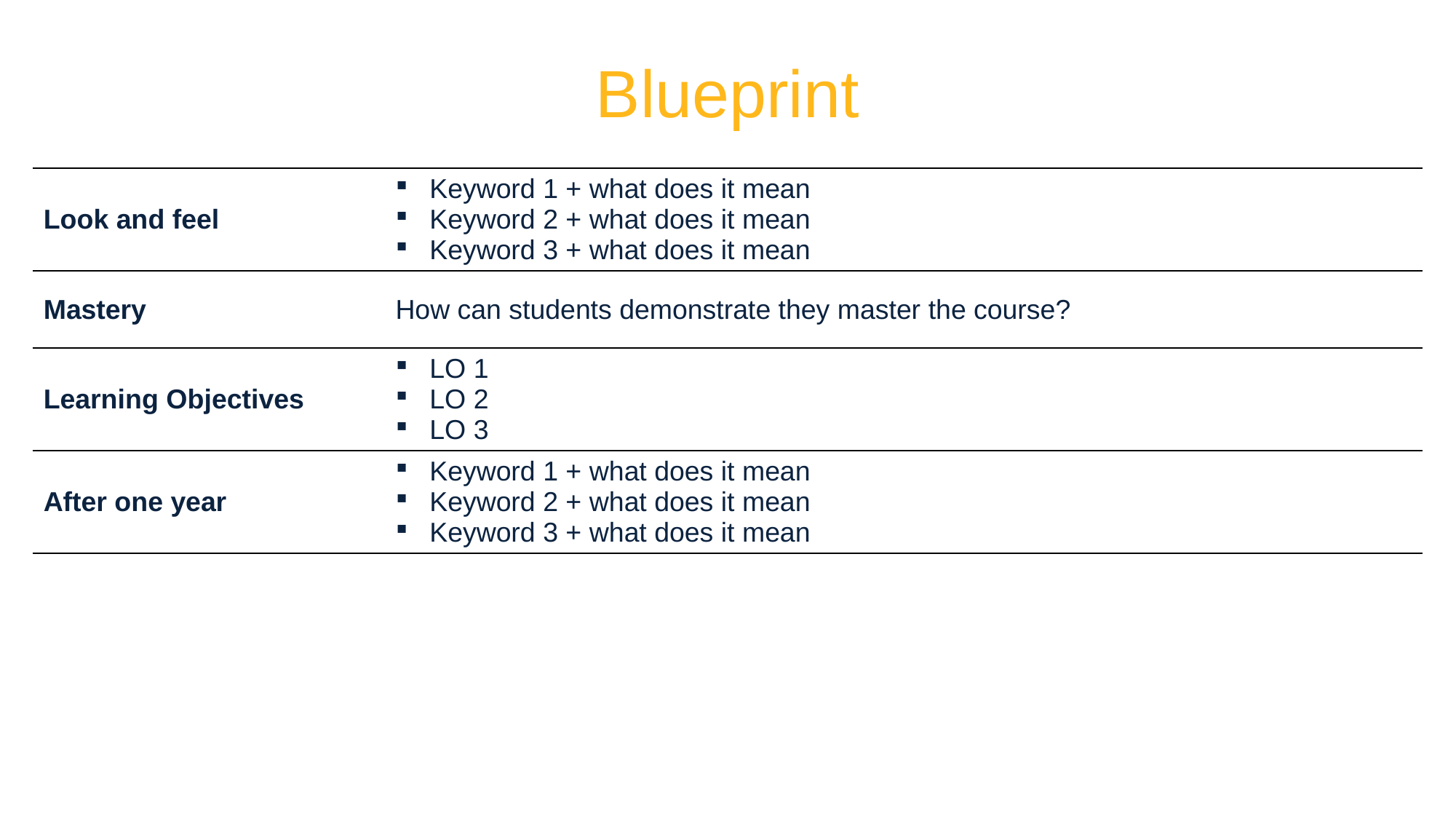

# Blueprint
| Look and feel | Keyword 1 + what does it mean Keyword 2 + what does it mean Keyword 3 + what does it mean |
| --- | --- |
| Mastery | How can students demonstrate they master the course? |
| Learning Objectives | LO 1 LO 2 LO 3 |
| After one year | Keyword 1 + what does it mean Keyword 2 + what does it mean Keyword 3 + what does it mean |